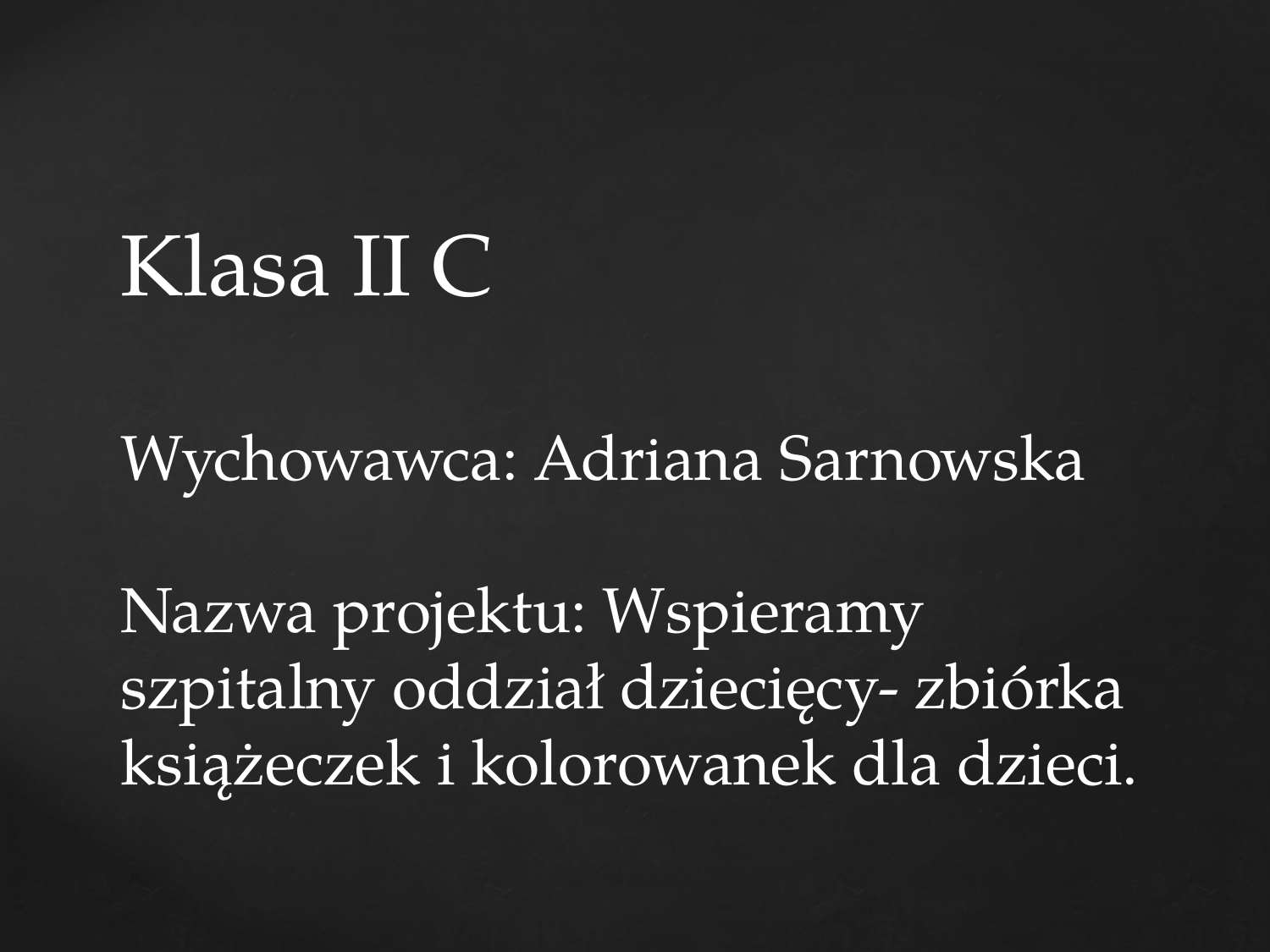

# Klasa II C Wychowawca: Adriana Sarnowska Nazwa projektu: Wspieramy szpitalny oddział dziecięcy- zbiórka książeczek i kolorowanek dla dzieci.